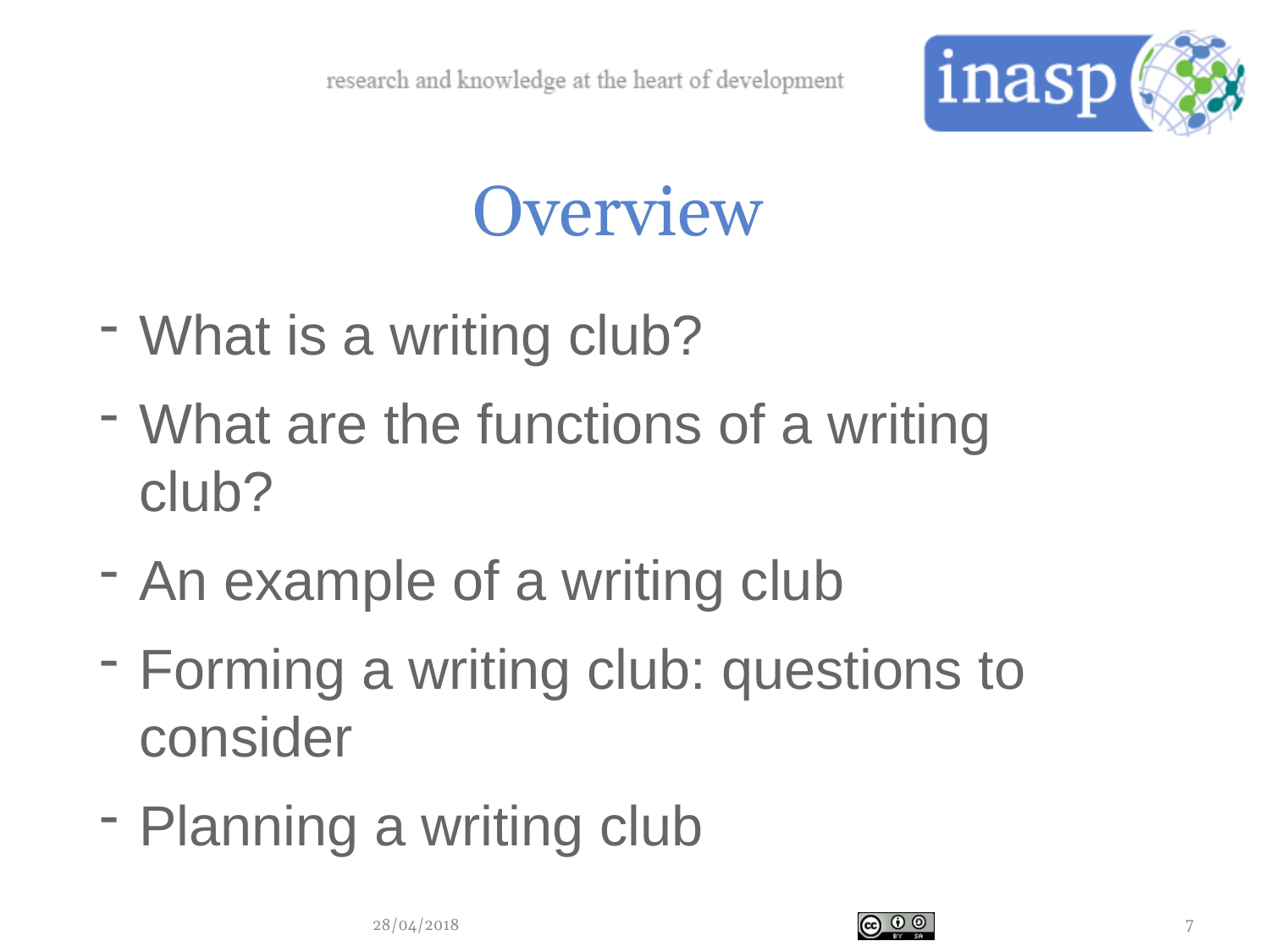

Overview

What is a writing club?
What are the functions of a writing club?
An example of a writing club
Forming a writing club: questions to consider
Planning a writing club

28/04/2018

7